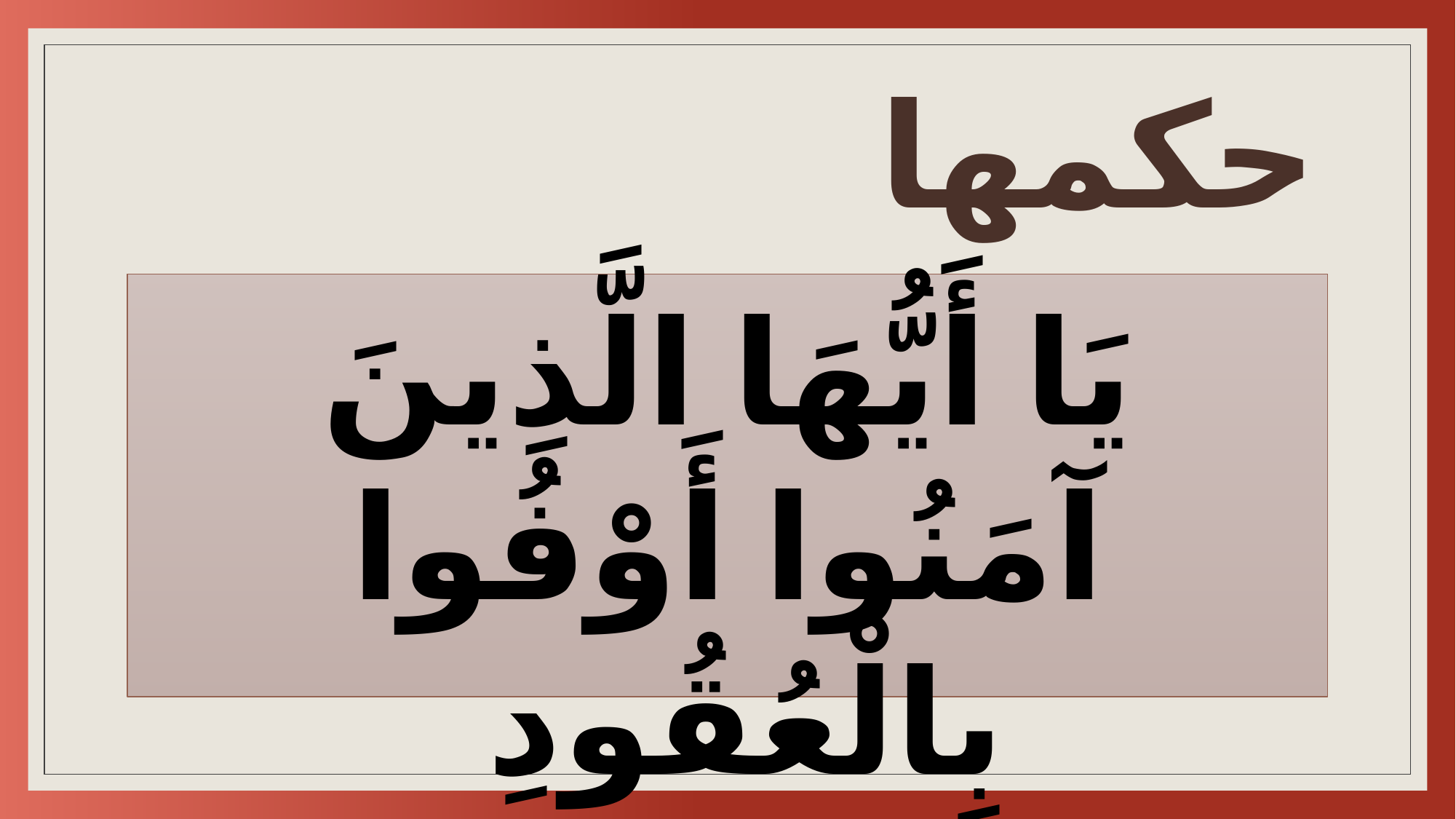

# حكمها
يَا أَيُّهَا الَّذِينَ آمَنُوا أَوْفُوا بِالْعُقُودِ